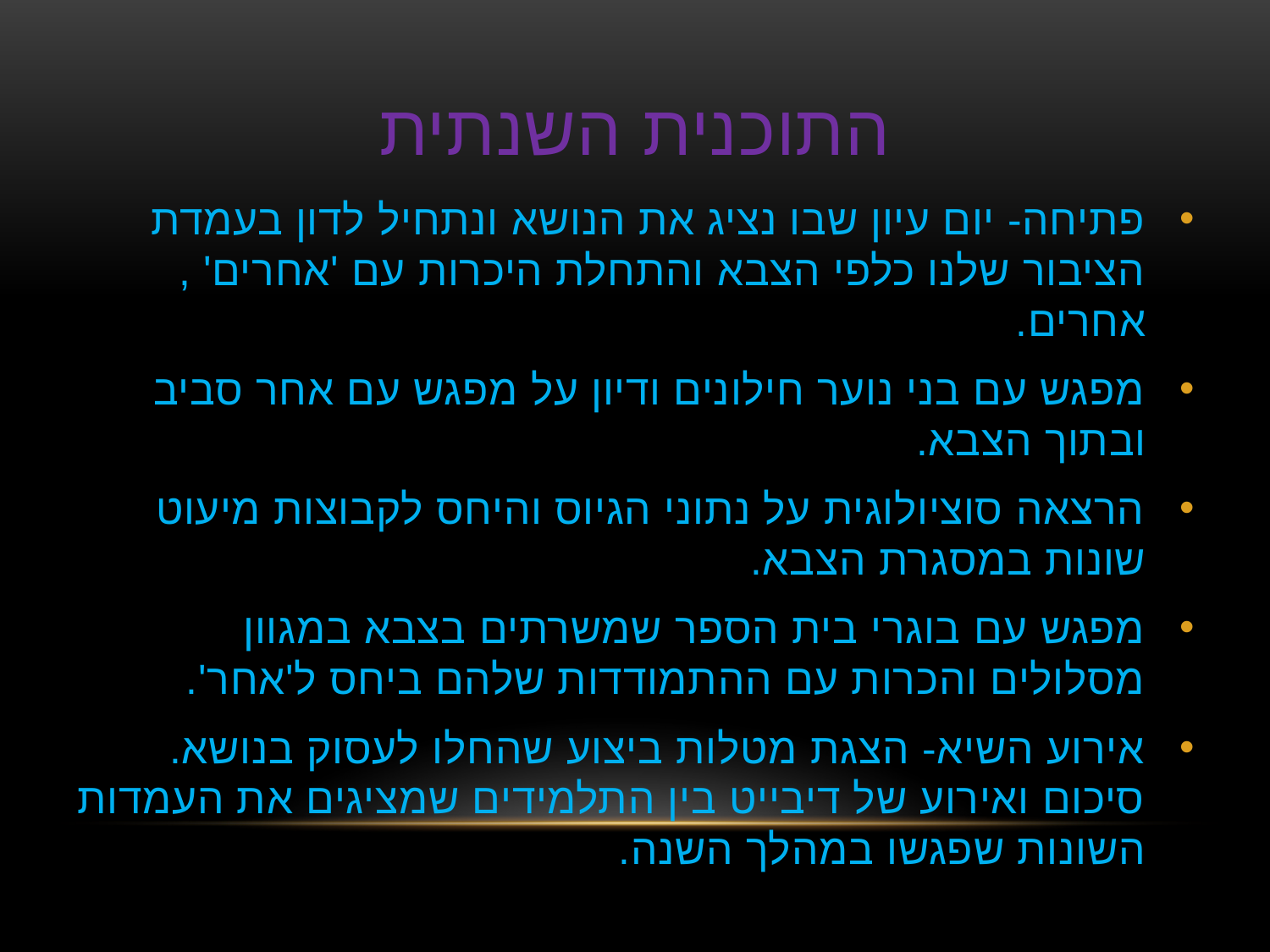

# התוכנית השנתית
פתיחה- יום עיון שבו נציג את הנושא ונתחיל לדון בעמדת הציבור שלנו כלפי הצבא והתחלת היכרות עם 'אחרים' , אחרים.
מפגש עם בני נוער חילונים ודיון על מפגש עם אחר סביב ובתוך הצבא.
הרצאה סוציולוגית על נתוני הגיוס והיחס לקבוצות מיעוט שונות במסגרת הצבא.
מפגש עם בוגרי בית הספר שמשרתים בצבא במגוון מסלולים והכרות עם ההתמודדות שלהם ביחס ל'אחר'.
אירוע השיא- הצגת מטלות ביצוע שהחלו לעסוק בנושא. סיכום ואירוע של דיבייט בין התלמידים שמציגים את העמדות השונות שפגשו במהלך השנה.